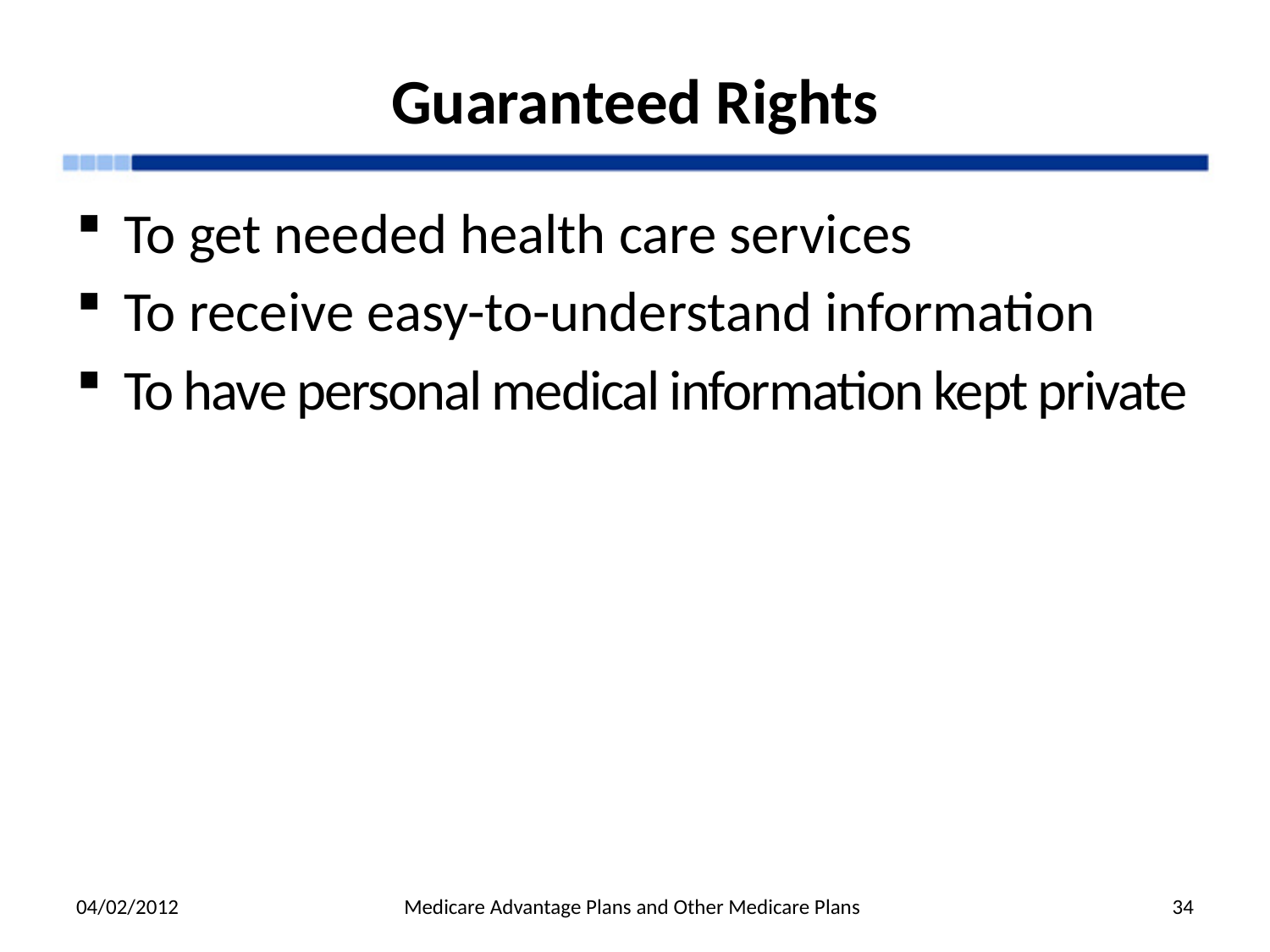

# Guaranteed Rights
To get needed health care services
To receive easy-to-understand information
To have personal medical information kept private
04/02/2012
Medicare Advantage Plans and Other Medicare Plans
34